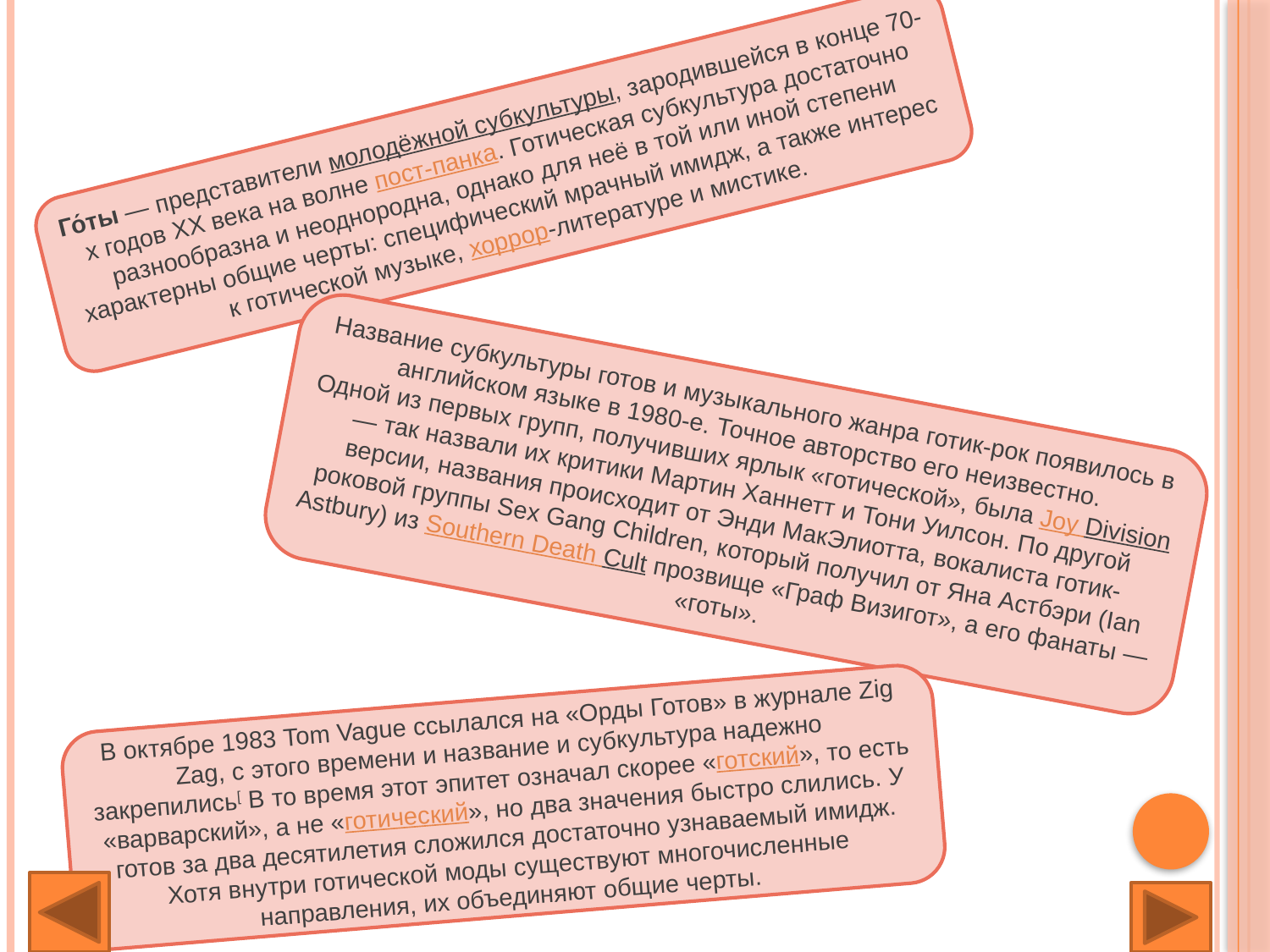

#
Го́ты — представители молодёжной субкультуры, зародившейся в конце 70-х годов XX века на волне пост-панка. Готическая субкультура достаточно разнообразна и неоднородна, однако для неё в той или иной степени характерны общие черты: специфический мрачный имидж, а также интерес к готической музыке, хоррор-литературе и мистике.
Название субкультуры готов и музыкального жанра готик-рок появилось в английском языке в 1980-е. Точное авторство его неизвестно.
Одной из первых групп, получивших ярлык «готической», была Joy Division — так назвали их критики Мартин Ханнетт и Тони Уилсон. По другой версии, названия происходит от Энди МакЭлиотта, вокалиста готик-роковой группы Sex Gang Children, который получил от Яна Астбэри (Ian Astbury) из Southern Death Cult прозвище «Граф Визигот», а его фанаты — «готы».
В октябре 1983 Tom Vague ссылался на «Орды Готов» в журнале Zig Zag, с этого времени и название и субкультура надежно закрепились[ В то время этот эпитет означал скорее «готский», то есть «варварский», а не «готический», но два значения быстро слились. У готов за два десятилетия сложился достаточно узнаваемый имидж. Хотя внутри готической моды существуют многочисленные направления, их объединяют общие черты.